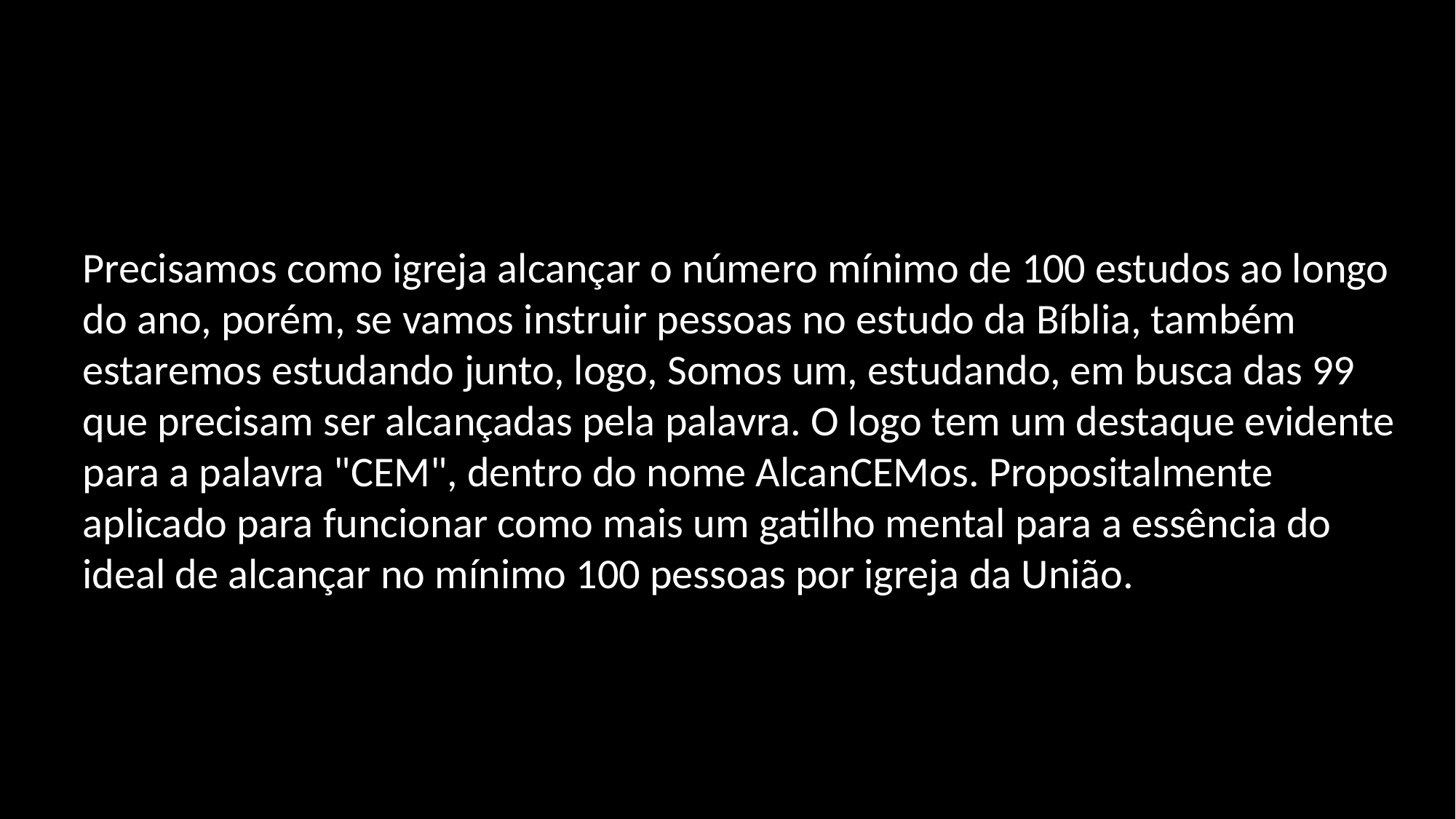

Precisamos como igreja alcançar o número mínimo de 100 estudos ao longo do ano, porém, se vamos instruir pessoas no estudo da Bíblia, também estaremos estudando junto, logo, Somos um, estudando, em busca das 99 que precisam ser alcançadas pela palavra. O logo tem um destaque evidente para a palavra "CEM", dentro do nome AlcanCEMos. Propositalmente aplicado para funcionar como mais um gatilho mental para a essência do ideal de alcançar no mínimo 100 pessoas por igreja da União.